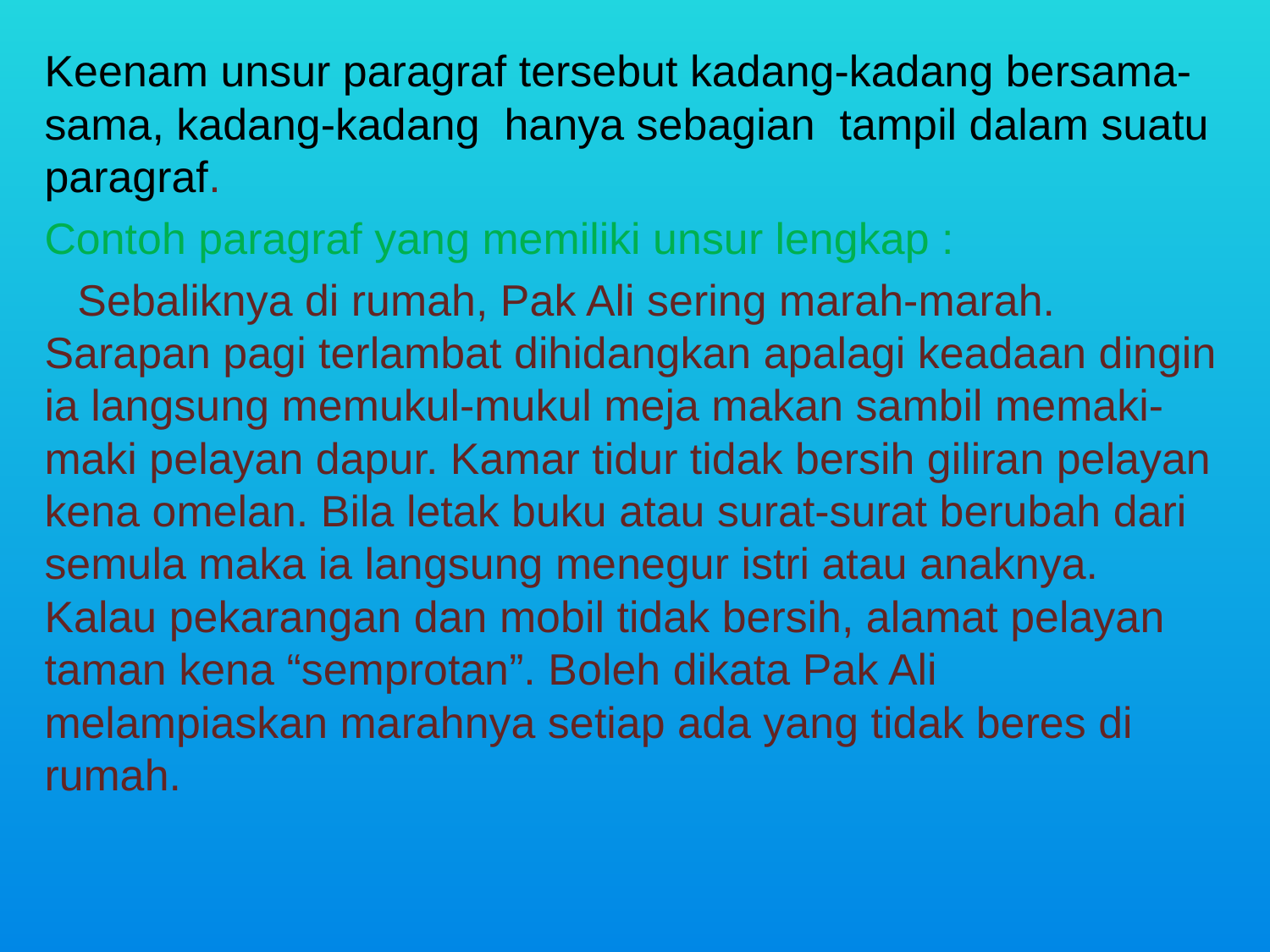

Keenam unsur paragraf tersebut kadang-kadang bersama-sama, kadang-kadang  hanya sebagian  tampil dalam suatu paragraf.
Contoh paragraf yang memiliki unsur lengkap :
 	Sebaliknya di rumah, Pak Ali sering marah-marah. Sarapan pagi terlambat dihidangkan apalagi keadaan dingin ia langsung memukul-mukul meja makan sambil memaki-maki pelayan dapur. Kamar tidur tidak bersih giliran pelayan kena omelan. Bila letak buku atau surat-surat berubah dari semula maka ia langsung menegur istri atau anaknya. Kalau pekarangan dan mobil tidak bersih, alamat pelayan taman kena “semprotan”. Boleh dikata Pak Ali melampiaskan marahnya setiap ada yang tidak beres di rumah.